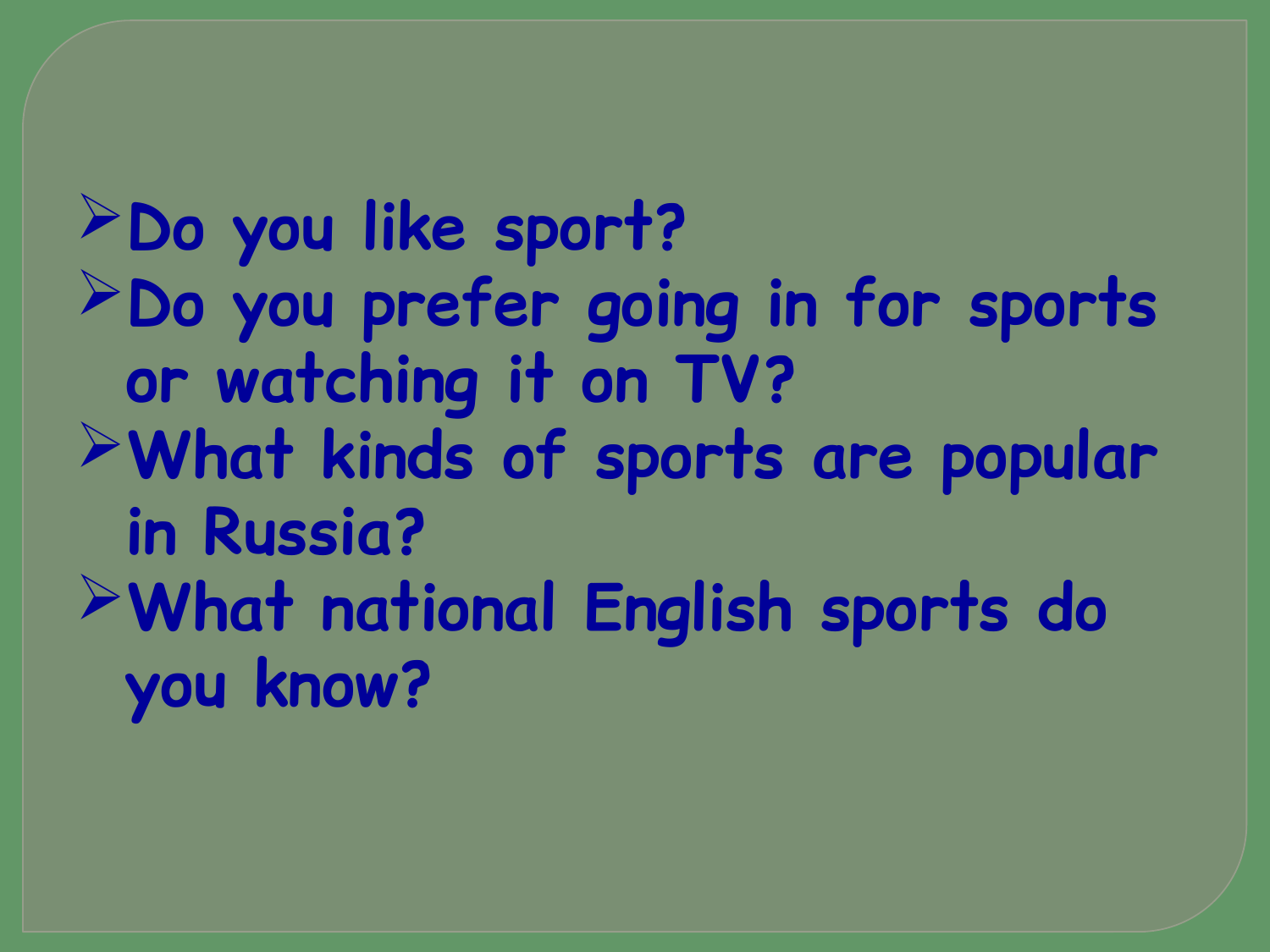

Do you like sport?
Do you prefer going in for sports or watching it on TV?
What kinds of sports are popular in Russia?
What national English sports do you know?